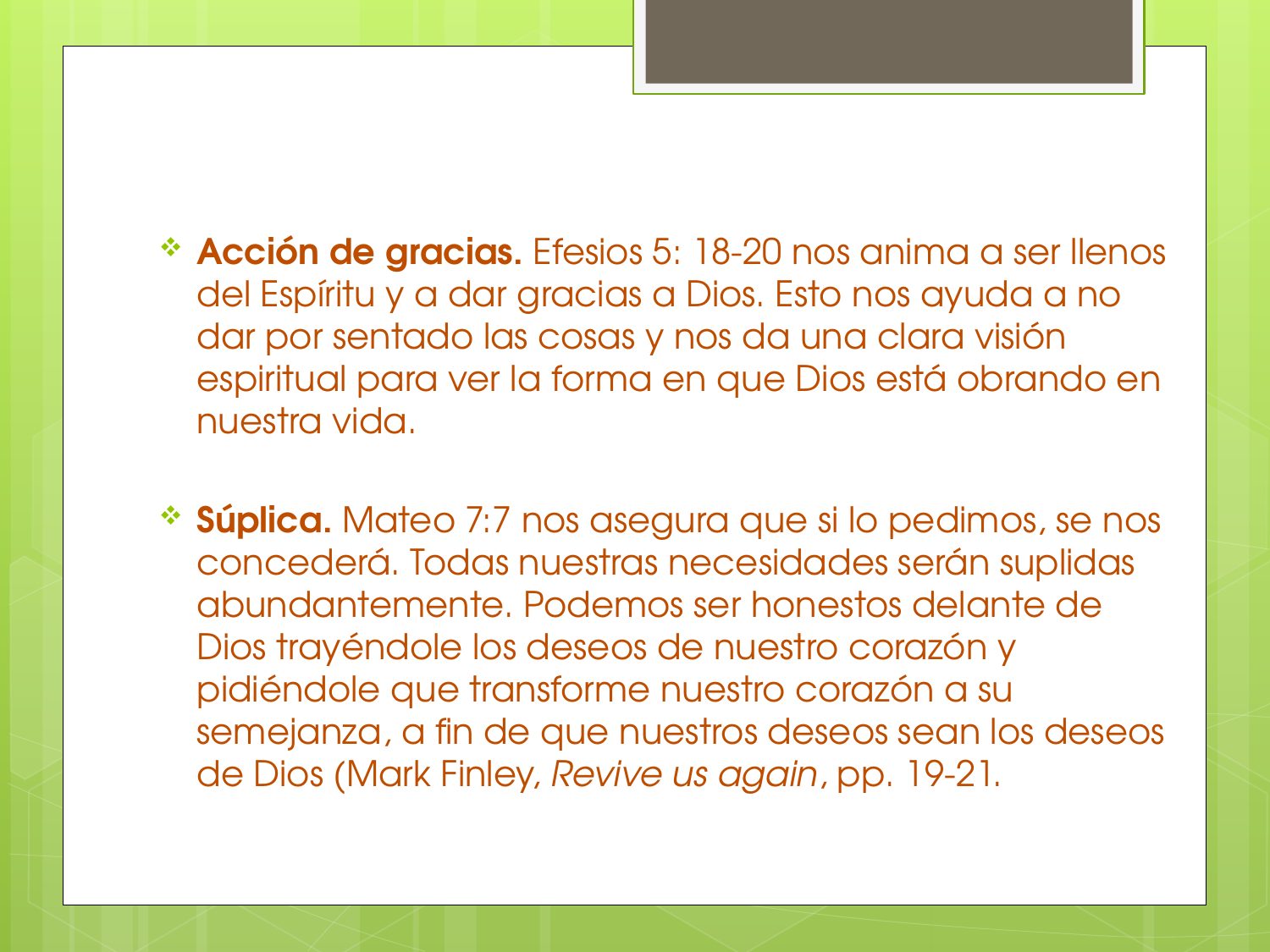

Acción de gracias. Efesios 5: 18-20 nos anima a ser llenos del Espíritu y a dar gracias a Dios. Esto nos ayuda a no dar por sentado las cosas y nos da una clara visión espiritual para ver la forma en que Dios está obrando en nuestra vida.

Súplica. Mateo 7:7 nos asegura que si lo pedimos, se nos concederá. Todas nuestras necesidades serán suplidas abundantemente. Podemos ser honestos delante de Dios trayéndole los deseos de nuestro corazón y pidiéndole que transforme nuestro corazón a su semejanza, a fin de que nuestros deseos sean los deseos de Dios (Mark Finley, Revive us again, pp. 19-21.